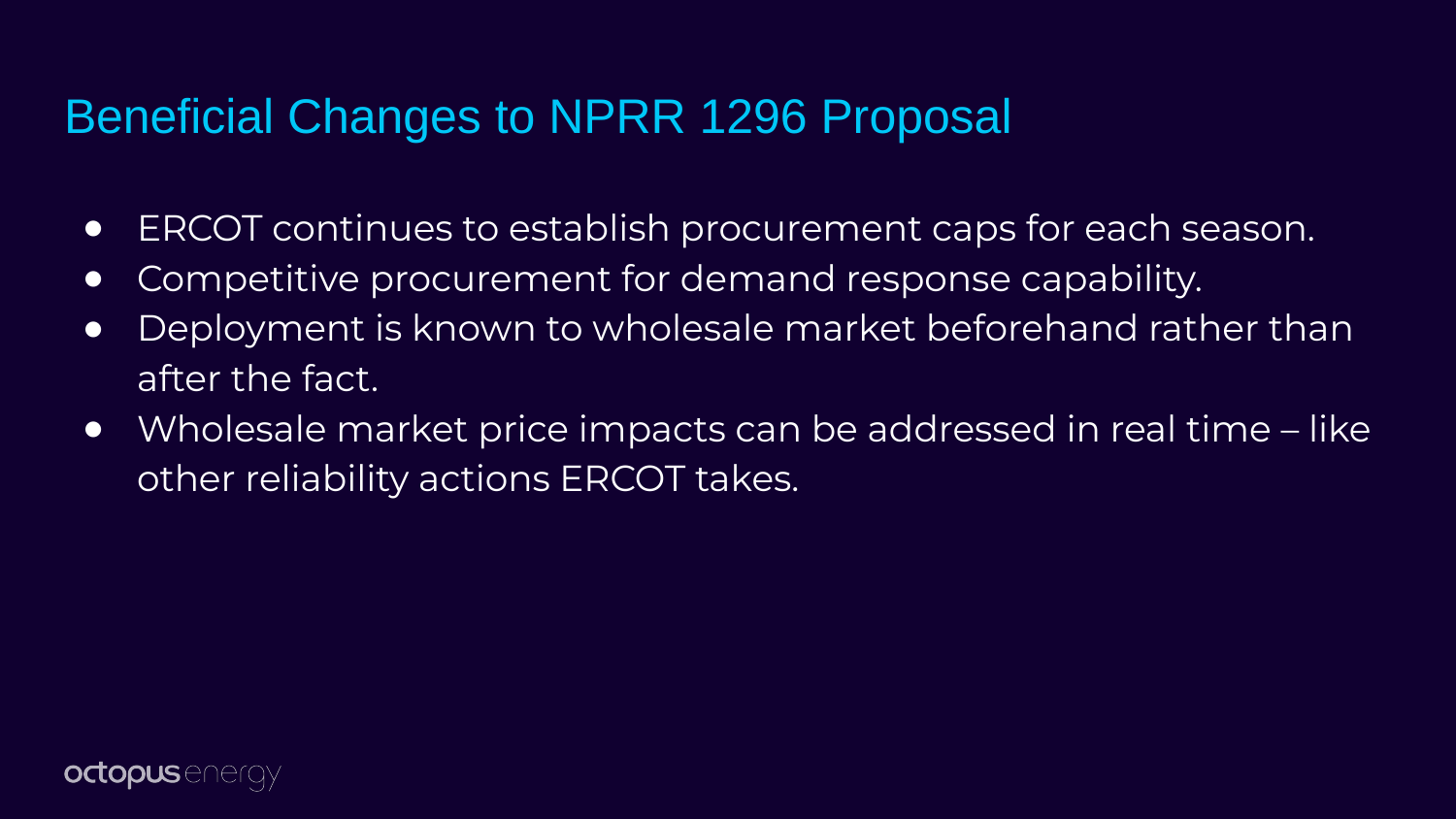

# Beneficial Changes to NPRR 1296 Proposal
ERCOT continues to establish procurement caps for each season.
Competitive procurement for demand response capability.
Deployment is known to wholesale market beforehand rather than after the fact.
Wholesale market price impacts can be addressed in real time – like other reliability actions ERCOT takes.